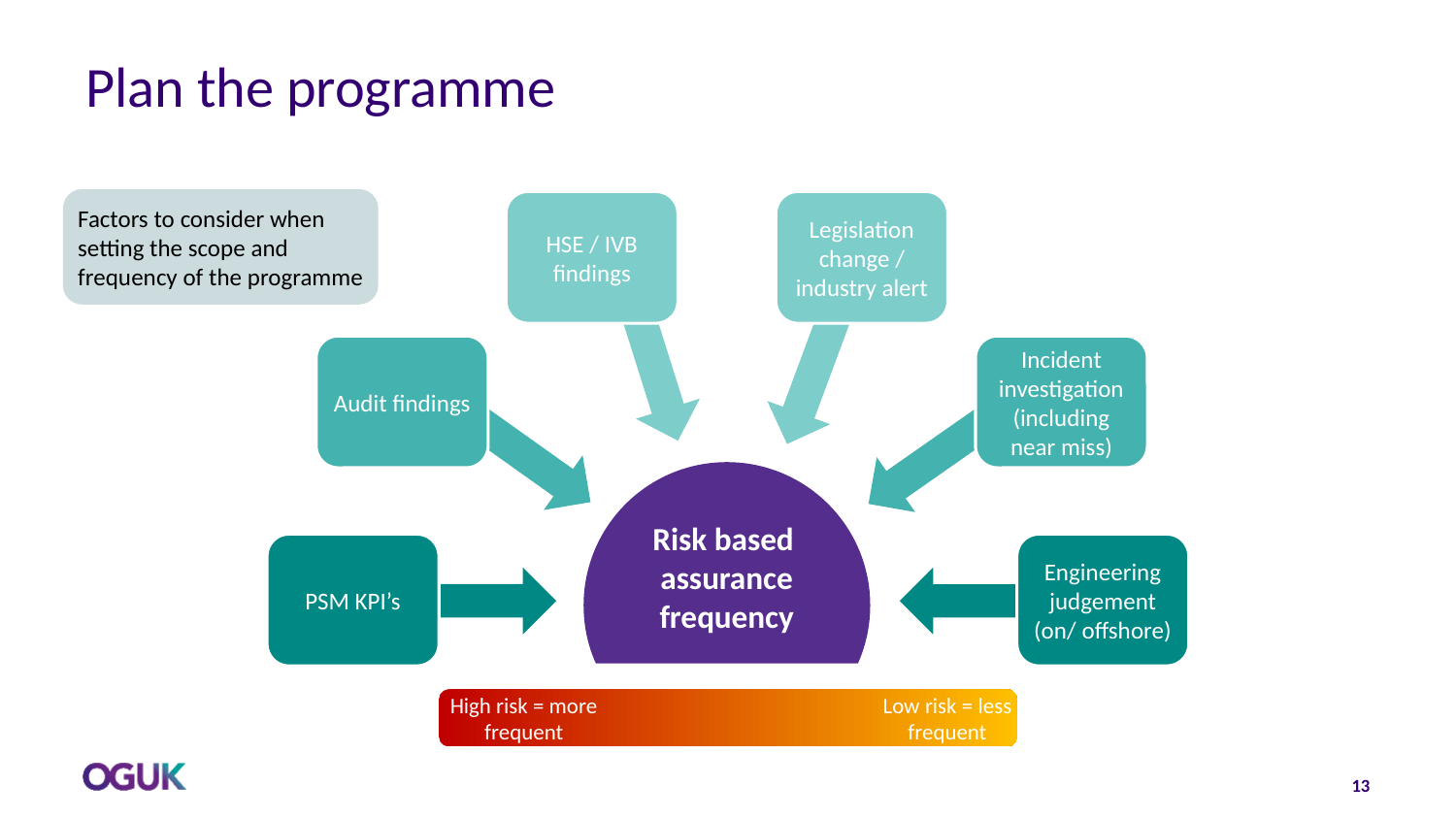

# Plan the programme
Factors to consider when setting the scope and frequency of the programme
HSE / IVB findings
Legislation change / industry alert

Audit findings
Incident investigation (including near miss)

Risk based
assurance frequency

PSM KPI’s
Engineering judgement
(on/ offshore)

High risk = more frequent
Low risk = less frequent

13